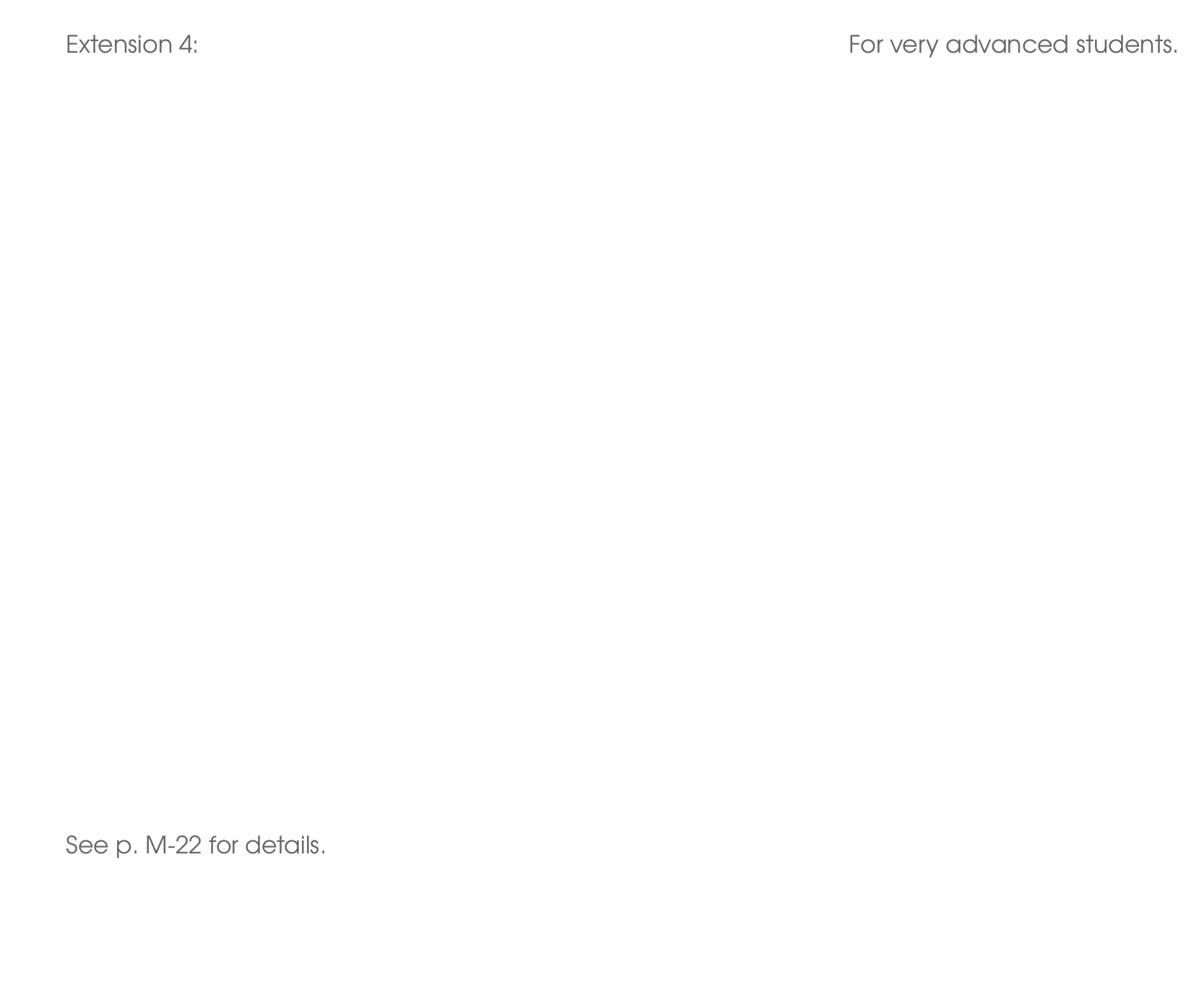

Extension 4:
For very advanced students.
See p. M-22 for details.